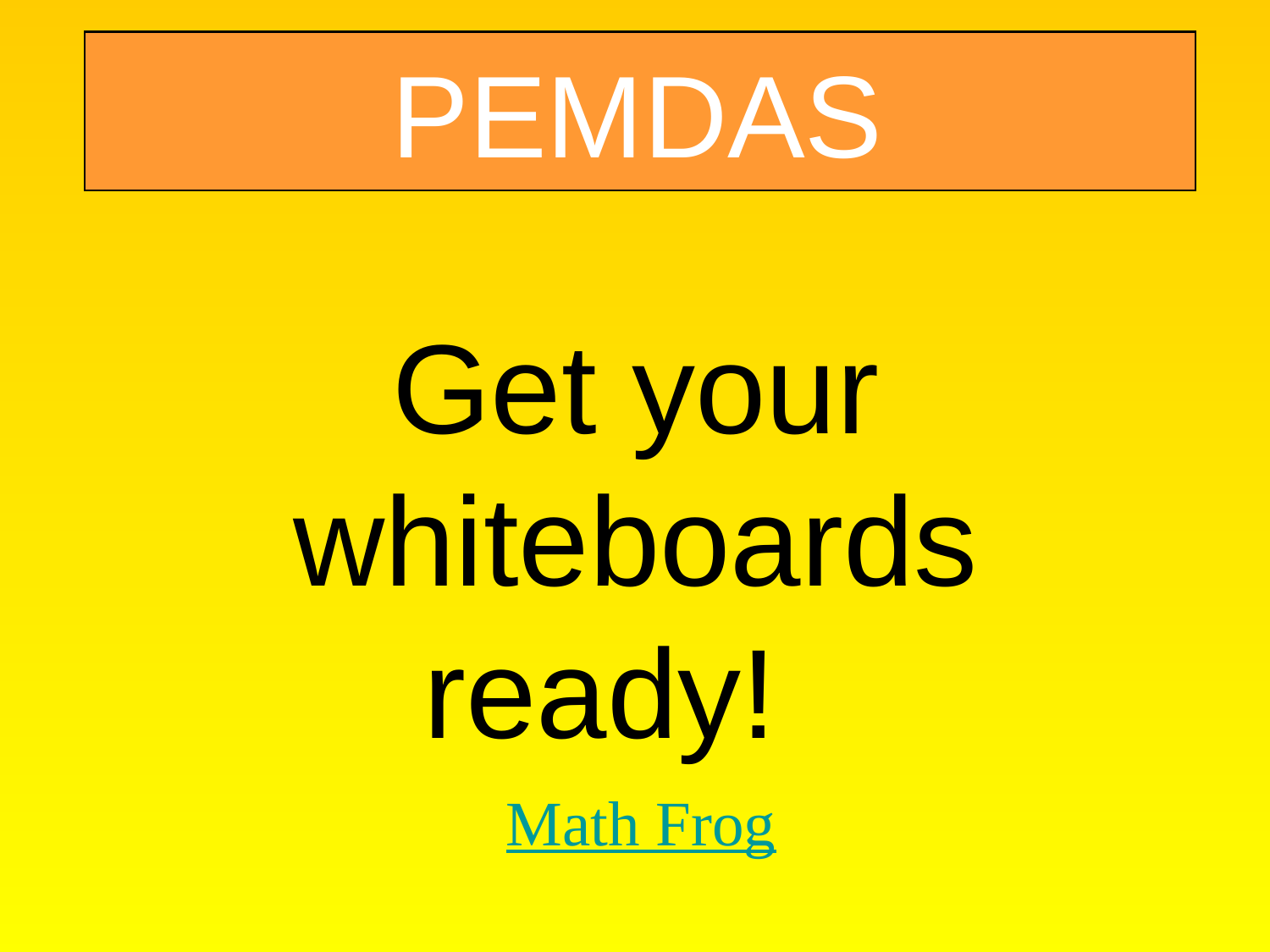

# PEMDAS
Get your whiteboards ready!
Math Frog